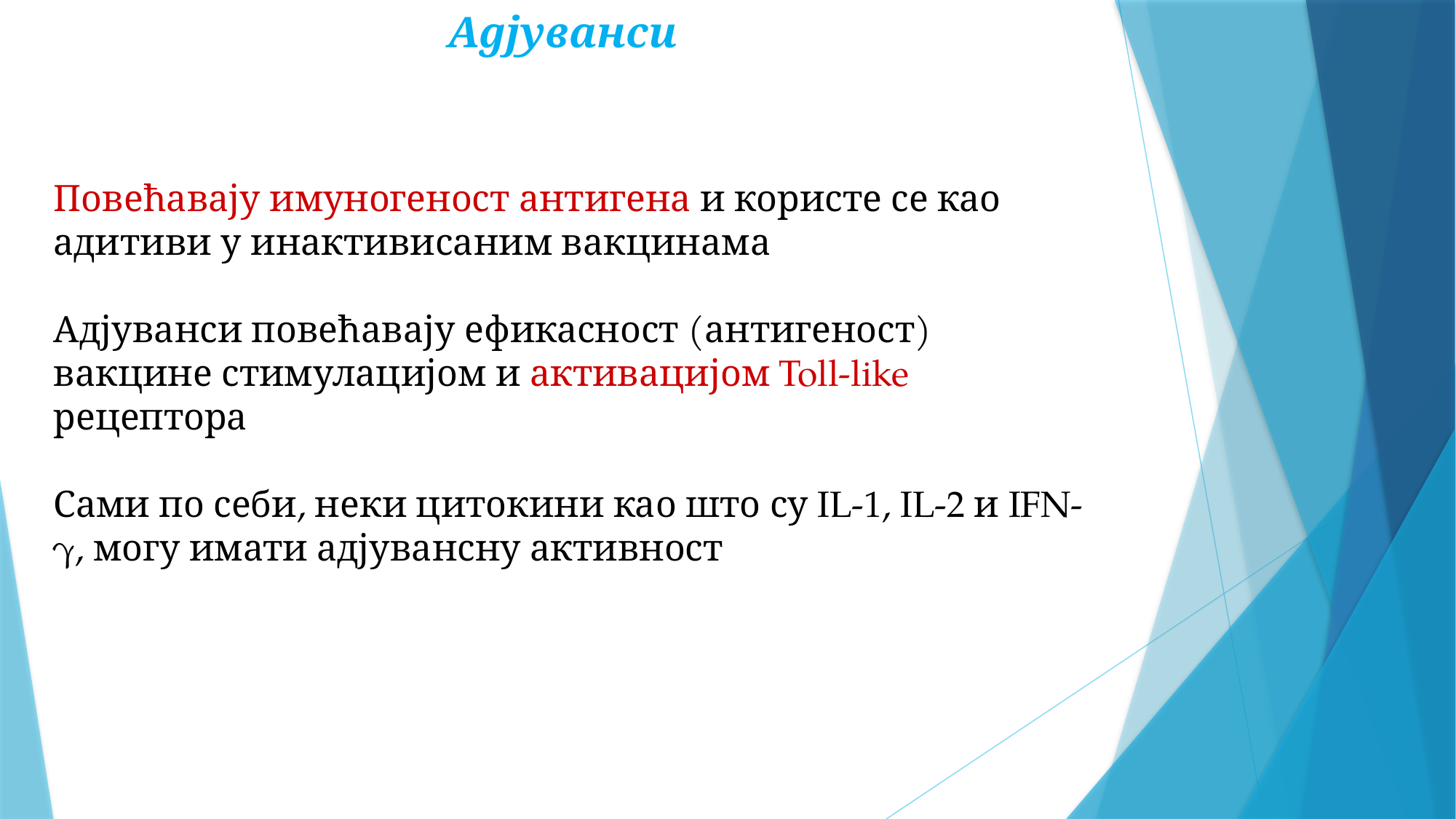

Адјуванси
Повећавају имуногеност антигена и користе се као адитиви у инактивисаним вакцинама

Адјуванси повећавају ефикасност (антигеност) вакцине стимулацијом и активацијом Toll-like рецептора

Сами по себи, неки цитокини као што су IL-1, IL-2 и IFN-γ, могу имати адјувансну активност